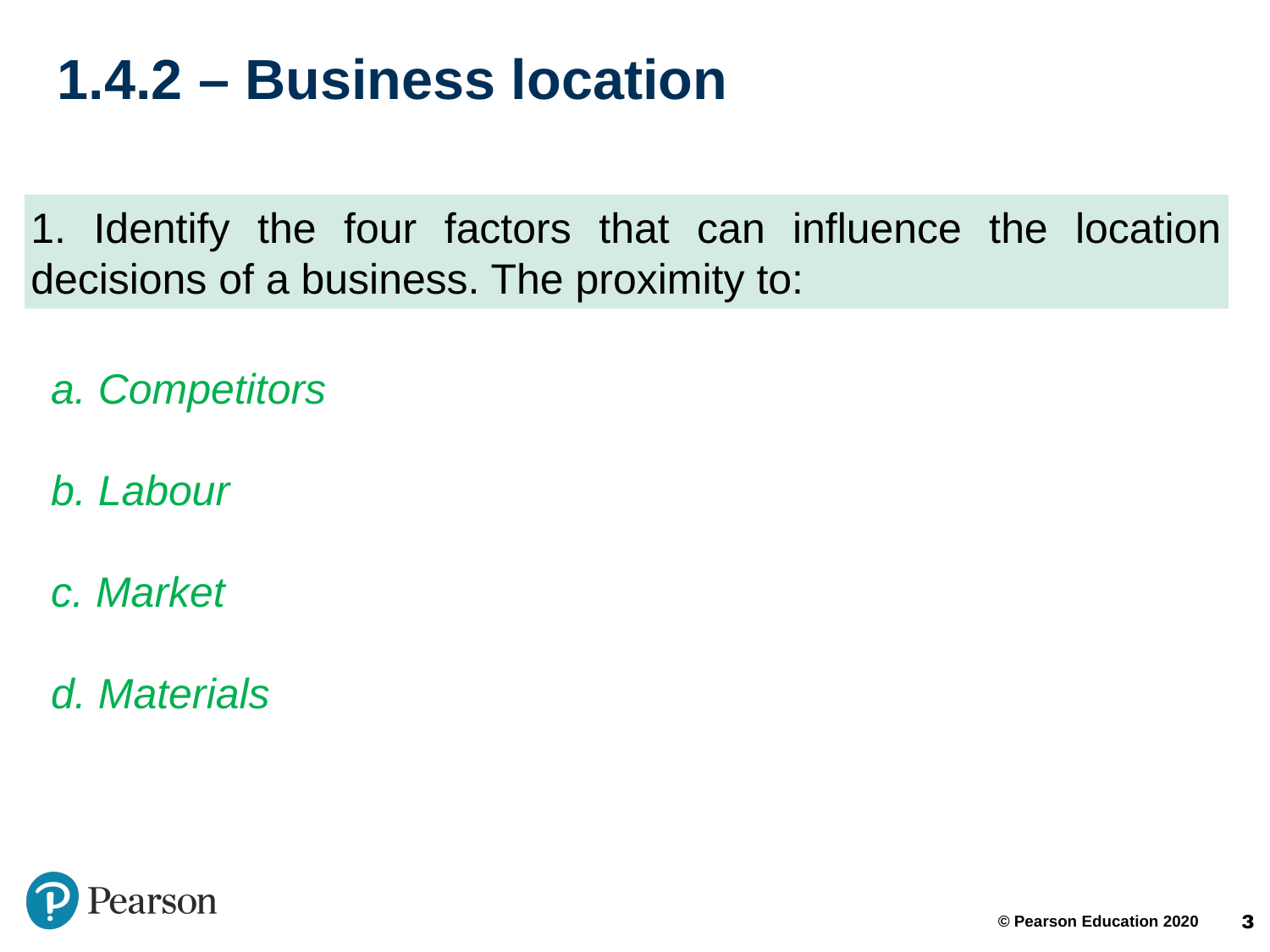

# 1.4.2 – Business location
1. Identify the four factors that can influence the location decisions of a business. The proximity to:

a. Competitors

b. Labour

c. Market

d. Materials
3